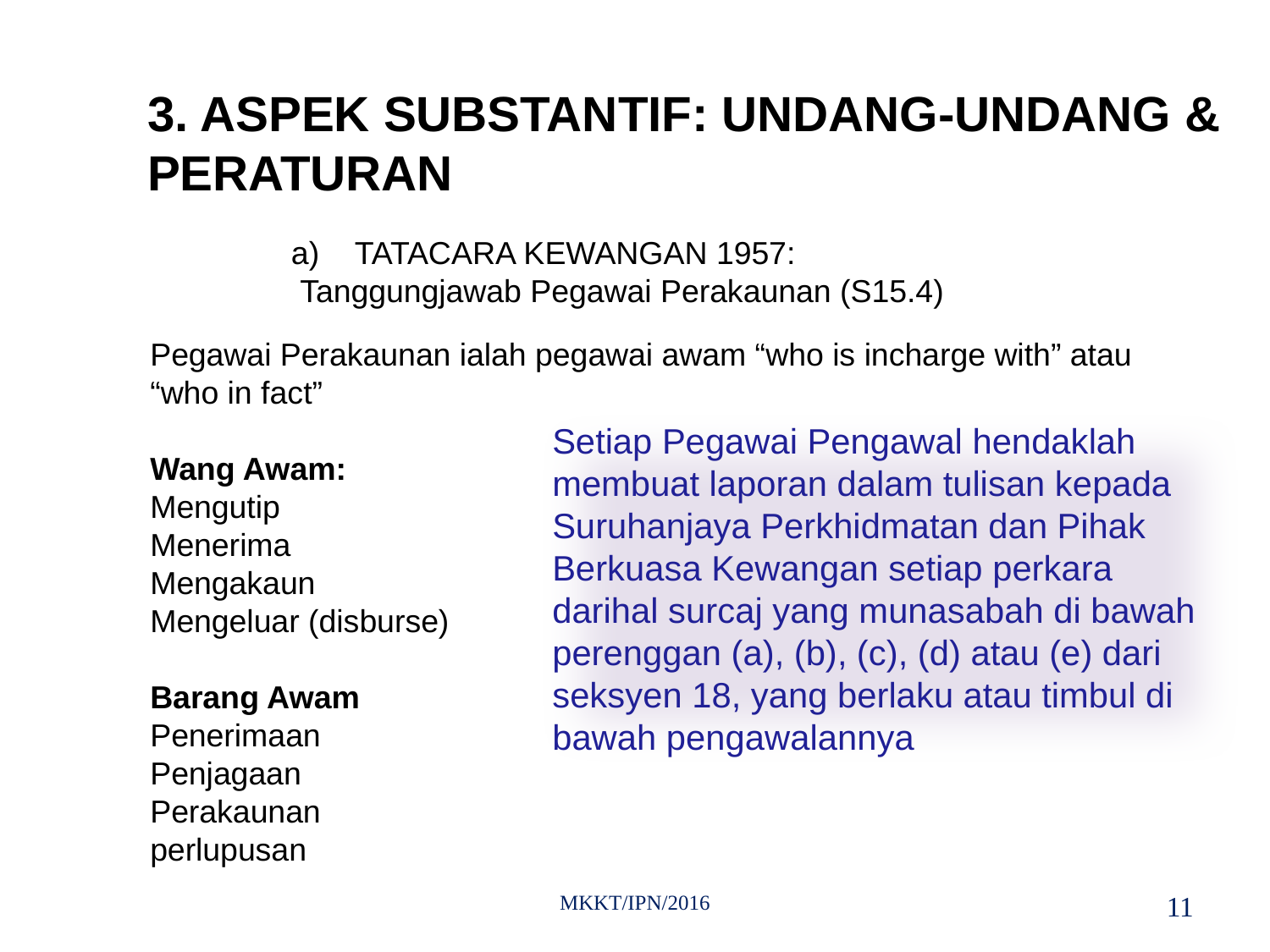

3. ASPEK SUBSTANTIF: UNDANG-UNDANG & PERATURAN
TATACARA KEWANGAN 1957:
 Tanggungjawab Pegawai Perakaunan (S15.4)
Pegawai Perakaunan ialah pegawai awam “who is incharge with” atau “who in fact”

Wang Awam:
Mengutip
Menerima
Mengakaun
Mengeluar (disburse)

Barang Awam
Penerimaan
Penjagaan
Perakaunan
perlupusan

Setiap Pegawai Pengawal hendaklah membuat laporan dalam tulisan kepada Suruhanjaya Perkhidmatan dan Pihak Berkuasa Kewangan setiap perkara darihal surcaj yang munasabah di bawah perenggan (a), (b), (c), (d) atau (e) dari seksyen 18, yang berlaku atau timbul di bawah pengawalannya
MKKT/IPN/2016
11